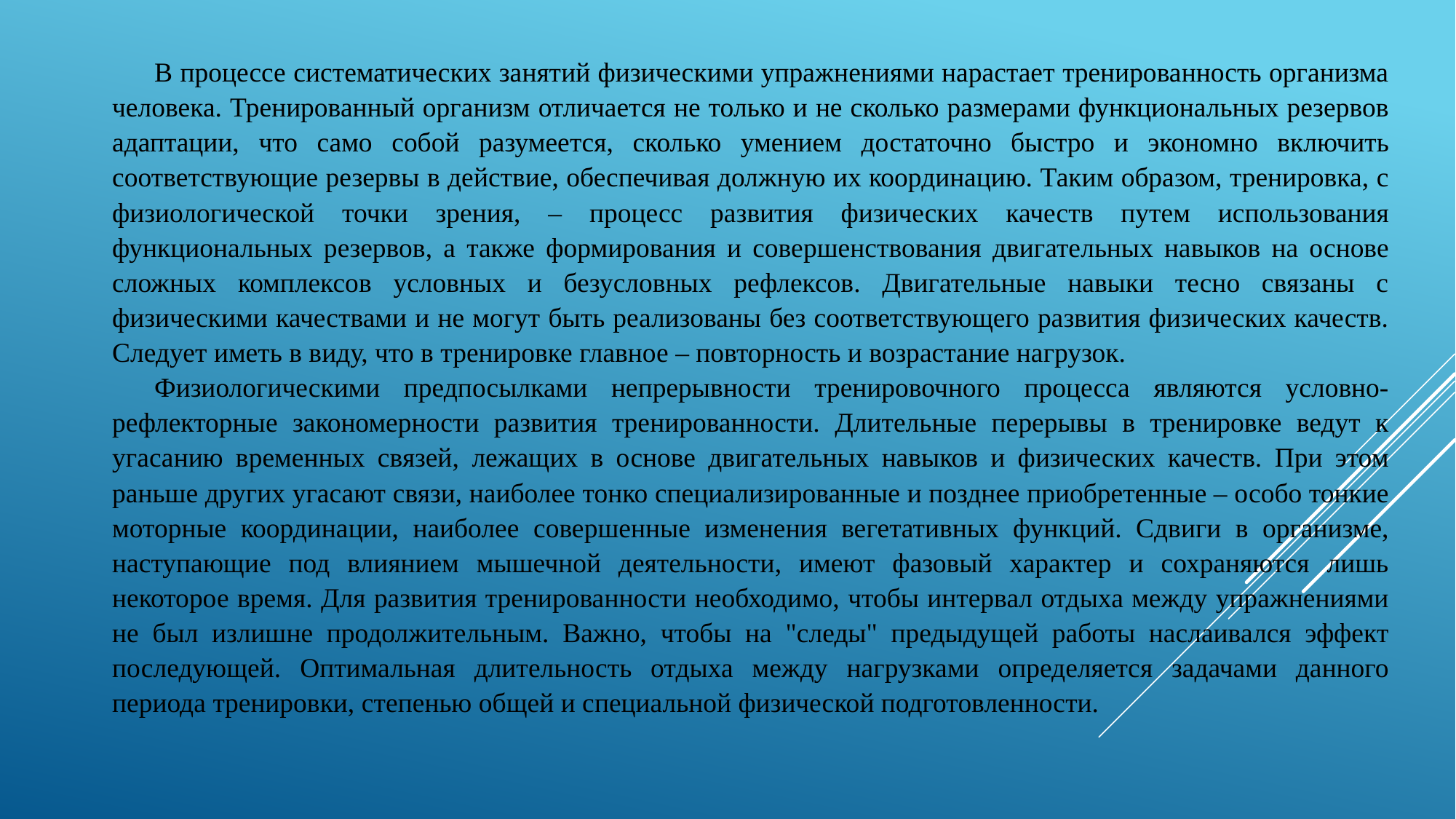

В процессе систематических занятий физическими упражнениями нарастает тренированность организма человека. Тренированный организм отличается не только и не сколько размерами функциональных резервов адаптации, что само собой разумеется, сколько умением достаточно быстро и экономно включить соответствующие резервы в действие, обеспечивая должную их координацию. Таким образом, тренировка, с физиологической точки зрения, – процесс развития физических качеств путем использования функциональных резервов, а также формирования и совершенствования двигательных навыков на основе сложных комплексов условных и безусловных рефлексов. Двигательные навыки тесно связаны с физическими качествами и не могут быть реализованы без соответствующего развития физических качеств. Следует иметь в виду, что в тренировке главное – повторность и возрастание нагрузок.
Физиологическими предпосылками непрерывности тренировочного процесса являются условно-рефлекторные закономерности развития тренированности. Длительные перерывы в тренировке ведут к угасанию временных связей, лежащих в основе двигательных навыков и физических качеств. При этом раньше других угасают связи, наиболее тонко специализированные и позднее приобретенные – особо тонкие моторные координации, наиболее совершенные изменения вегетативных функций. Сдвиги в организме, наступающие под влиянием мышечной деятельности, имеют фазовый характер и сохраняются лишь некоторое время. Для развития тренированности необходимо, чтобы интервал отдыха между упражнениями не был излишне продолжительным. Важно, чтобы на "следы" предыдущей работы наслаивался эффект последующей. Оптимальная длительность отдыха между нагрузками определяется задачами данного периода тренировки, степенью общей и специальной физической подготовленности.